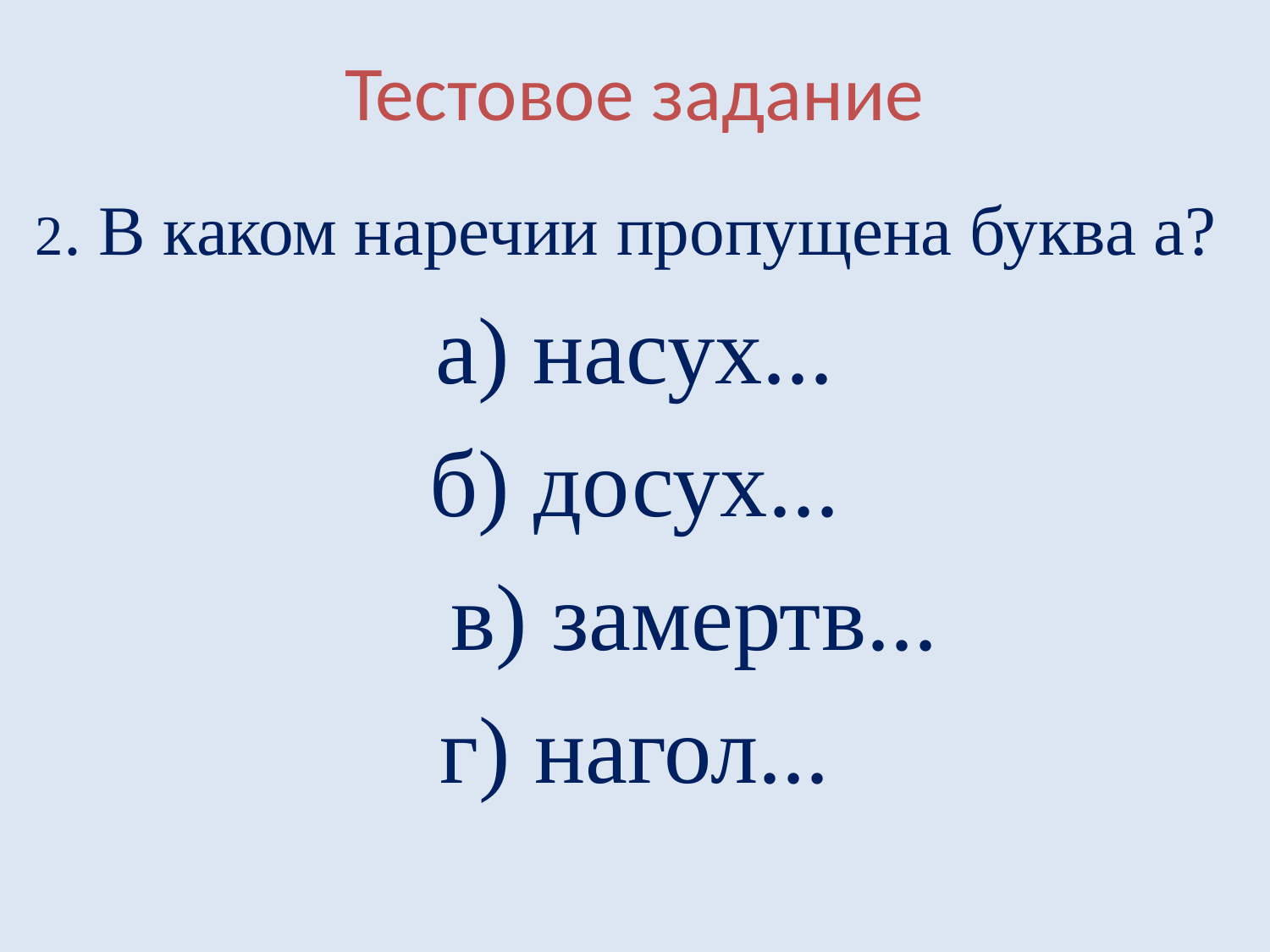

# Тестовое задание
2. В каком наречии пропущена буква а?
а) насух...
б) досух...
     в) замертв...
г) нагол...